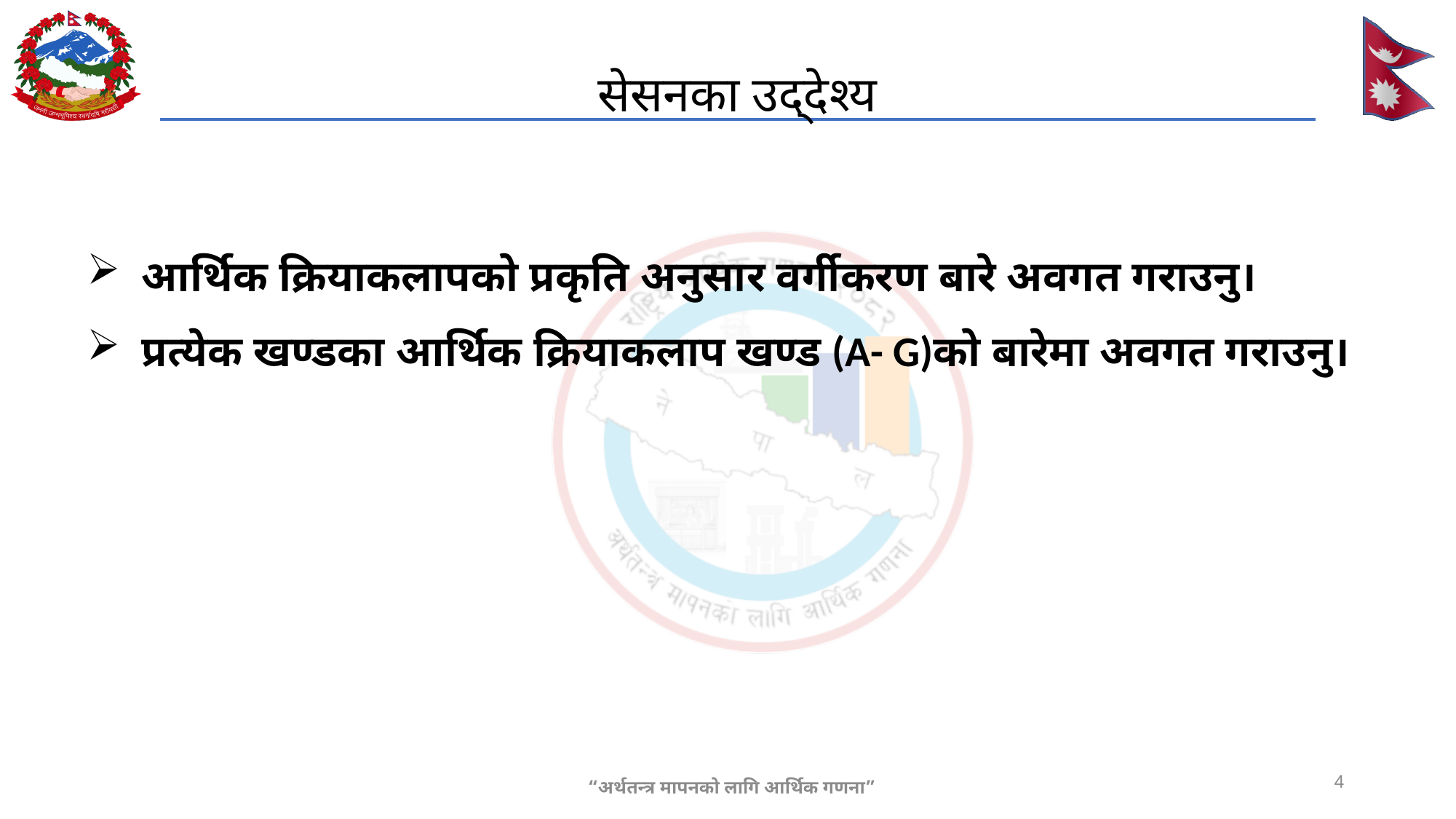

# सेसनका उद्देश्य
आर्थिक क्रियाकलापको प्रकृति अनुसार वर्गीकरण बारे अवगत गराउनु।
प्रत्येक खण्डका आर्थिक क्रियाकलाप खण्ड (A- G)को बारेमा अवगत गराउनु।

4
“अर्थतन्त्र मापनको लागि आर्थिक गणना”